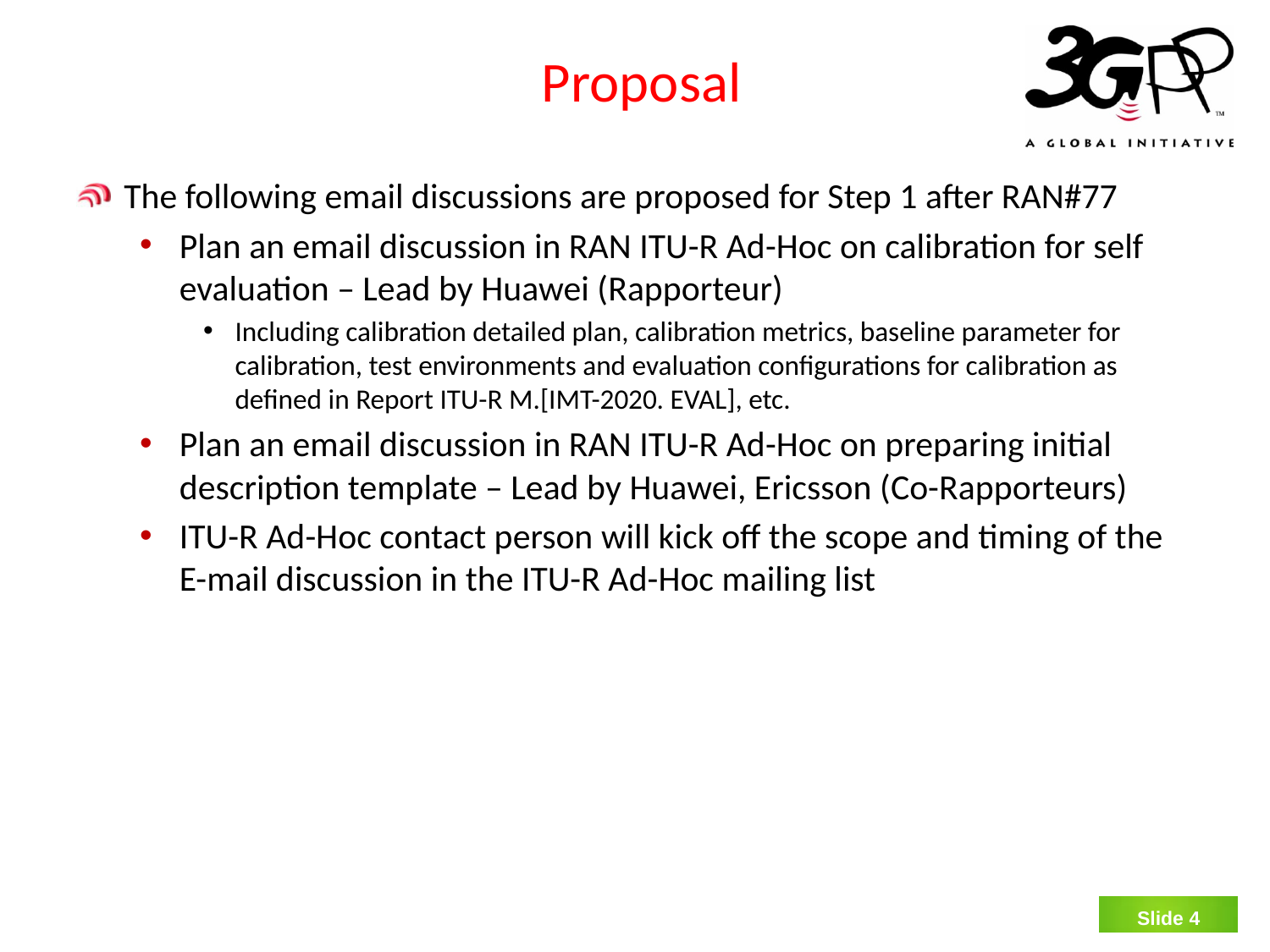

# Proposal
The following email discussions are proposed for Step 1 after RAN#77
Plan an email discussion in RAN ITU-R Ad-Hoc on calibration for self evaluation – Lead by Huawei (Rapporteur)
Including calibration detailed plan, calibration metrics, baseline parameter for calibration, test environments and evaluation configurations for calibration as defined in Report ITU-R M.[IMT-2020. EVAL], etc.
Plan an email discussion in RAN ITU-R Ad-Hoc on preparing initial description template – Lead by Huawei, Ericsson (Co-Rapporteurs)
ITU-R Ad-Hoc contact person will kick off the scope and timing of the E-mail discussion in the ITU-R Ad-Hoc mailing list
Slide 4